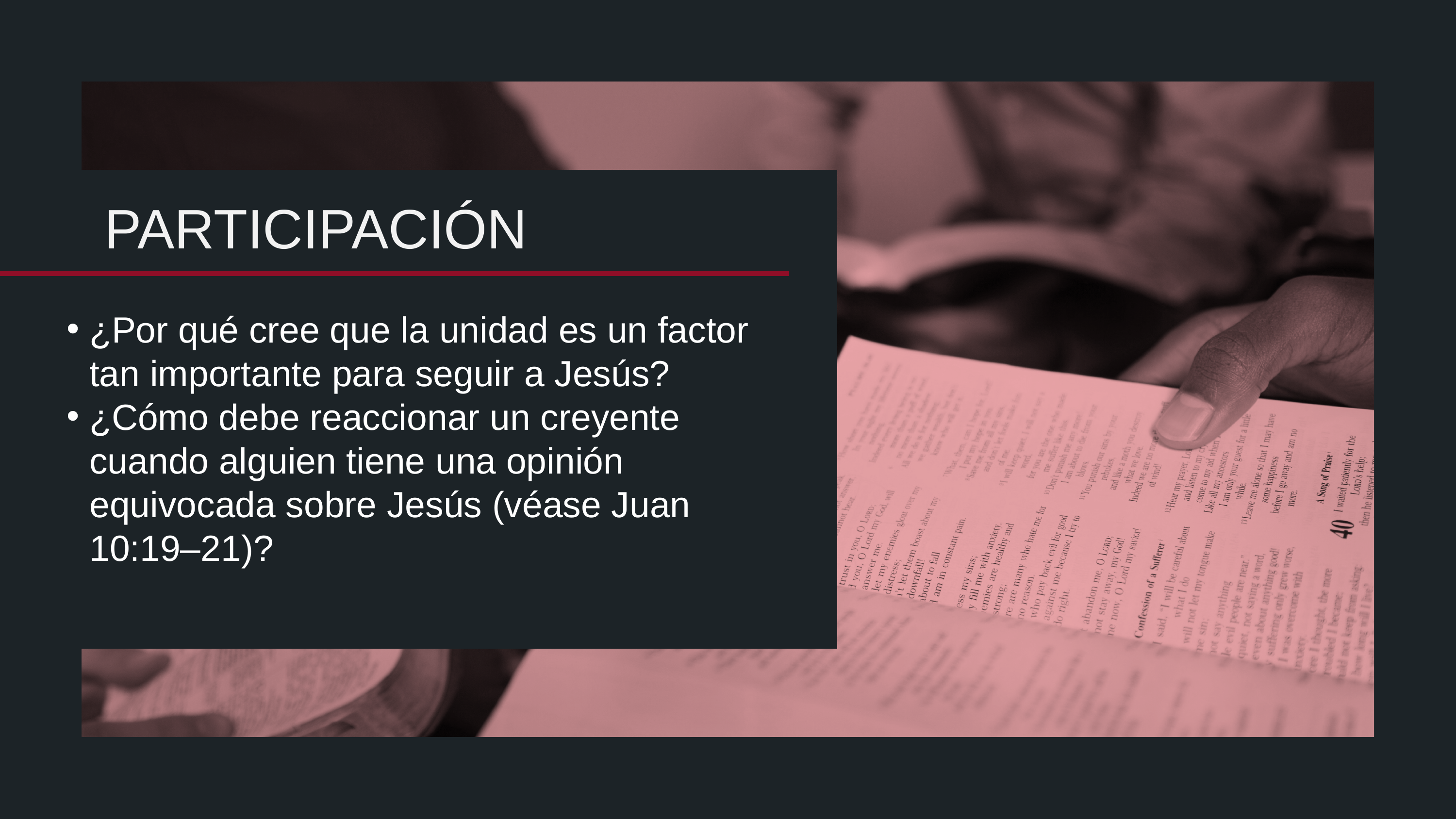

¿Por qué cree que la unidad es un factor tan importante para seguir a Jesús?
¿Cómo debe reaccionar un creyente cuando alguien tiene una opinión equivocada sobre Jesús (véase Juan 10:19–21)?